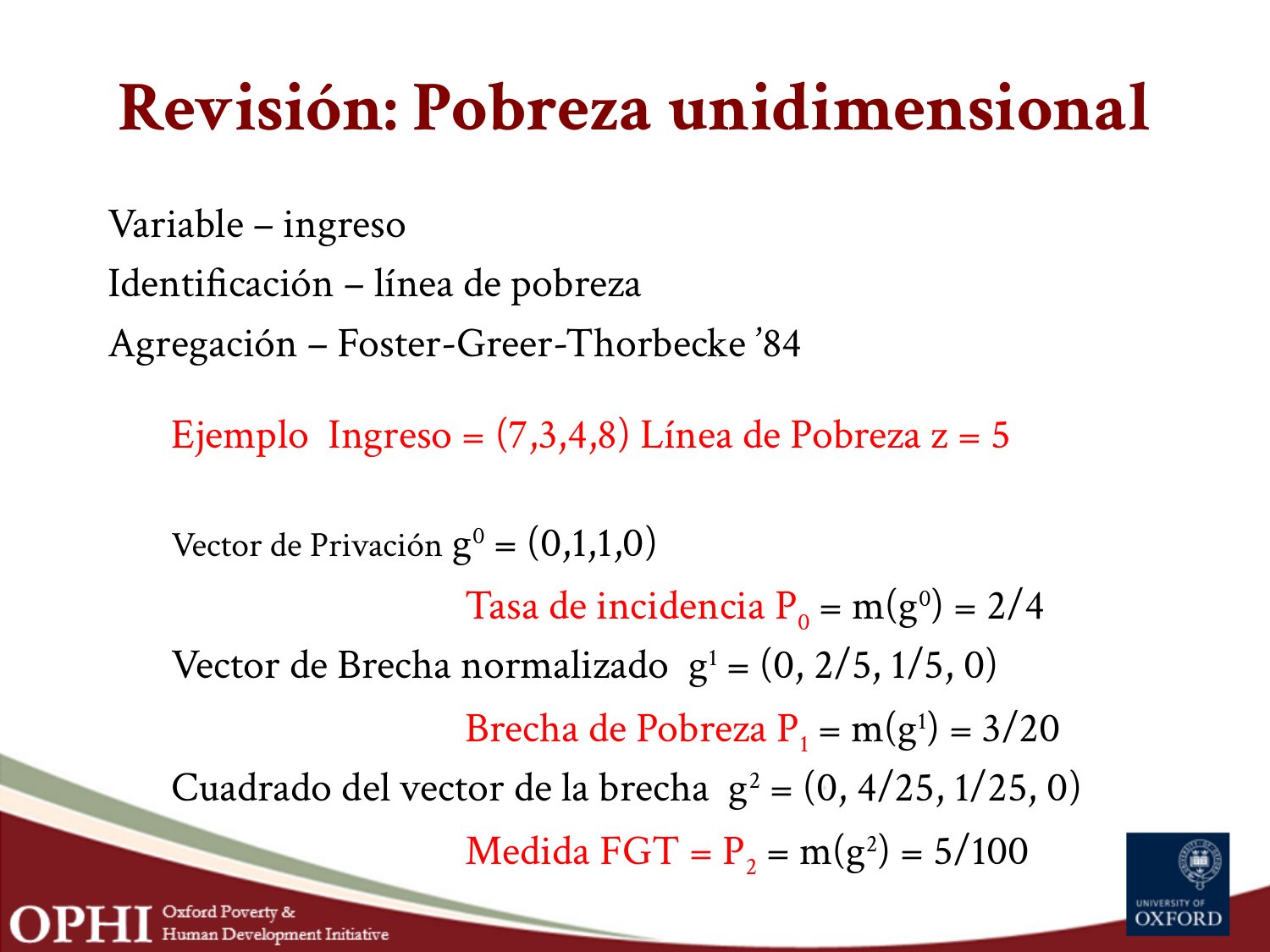

# Revisión: Pobreza unidimensional
Variable – ingreso
Identificación – línea de pobreza
Agregación – Foster-Greer-Thorbecke ’84

Ejemplo  Ingreso = (7,3,4,8) Línea de Pobreza z = 5

Vector de Privación g0 = (0,1,1,0)
			Tasa de incidencia P0 = m(g0) = 2/4
Vector de Brecha normalizado  g1 = (0, 2/5, 1/5, 0)
			Brecha de Pobreza P1 = m(g1) = 3/20
Cuadrado del vector de la brecha  g2 = (0, 4/25, 1/25, 0)
			Medida FGT = P2 = m(g2) = 5/100